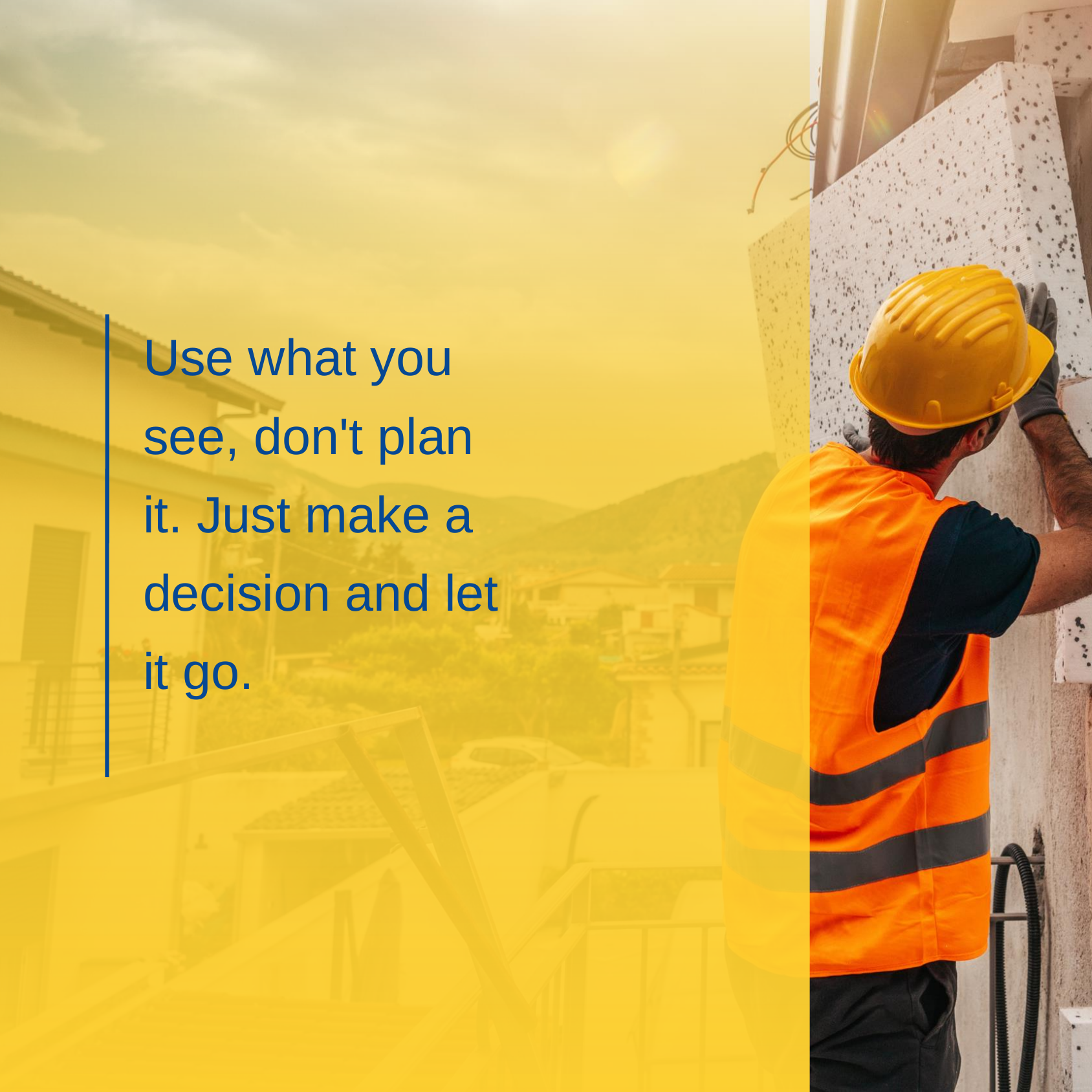

Use what you see, don't plan it. Just make a decision and let it go.